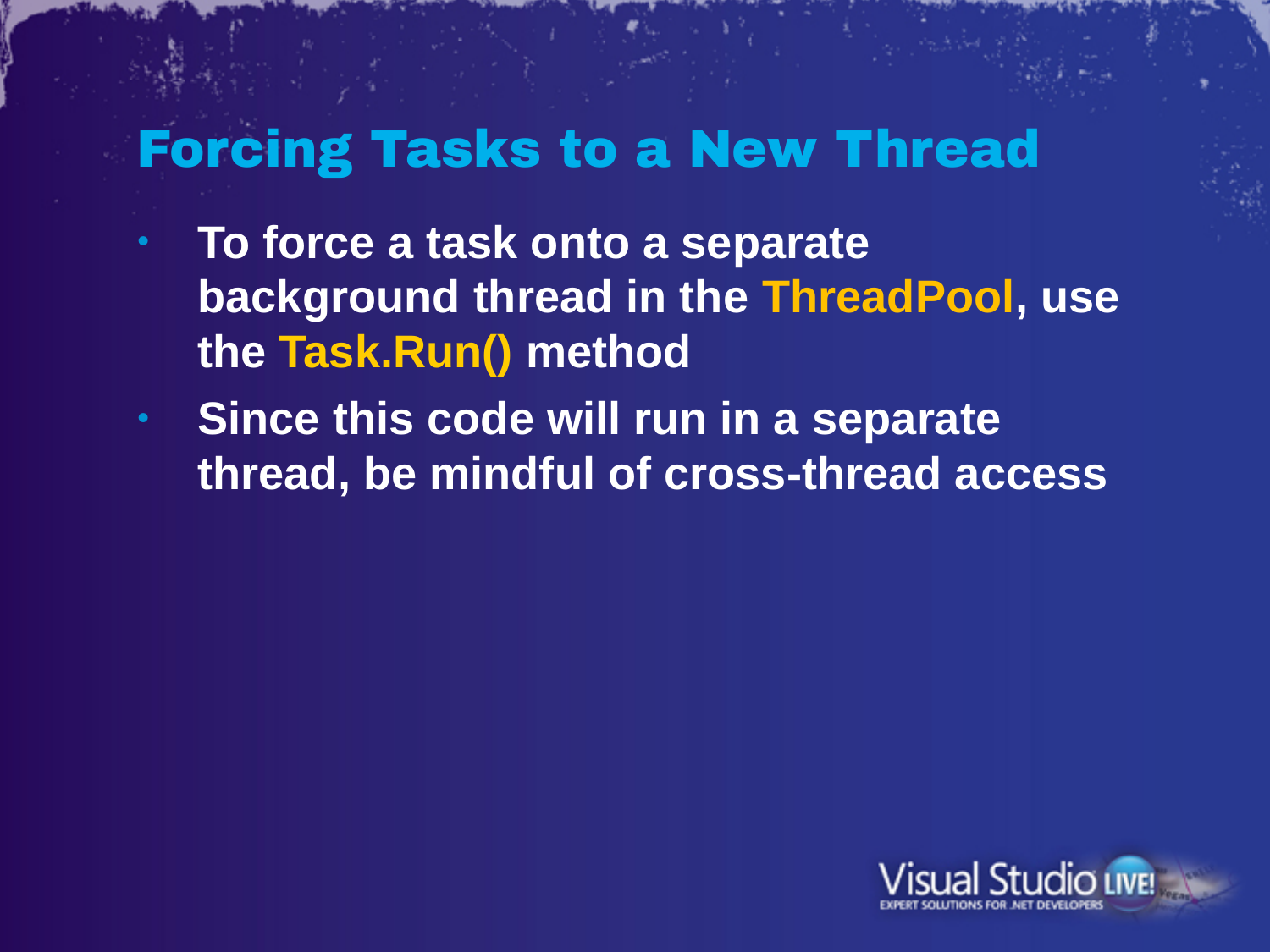

# Forcing Tasks to a New Thread
To force a task onto a separate background thread in the ThreadPool, use the Task.Run() method
Since this code will run in a separate thread, be mindful of cross-thread access